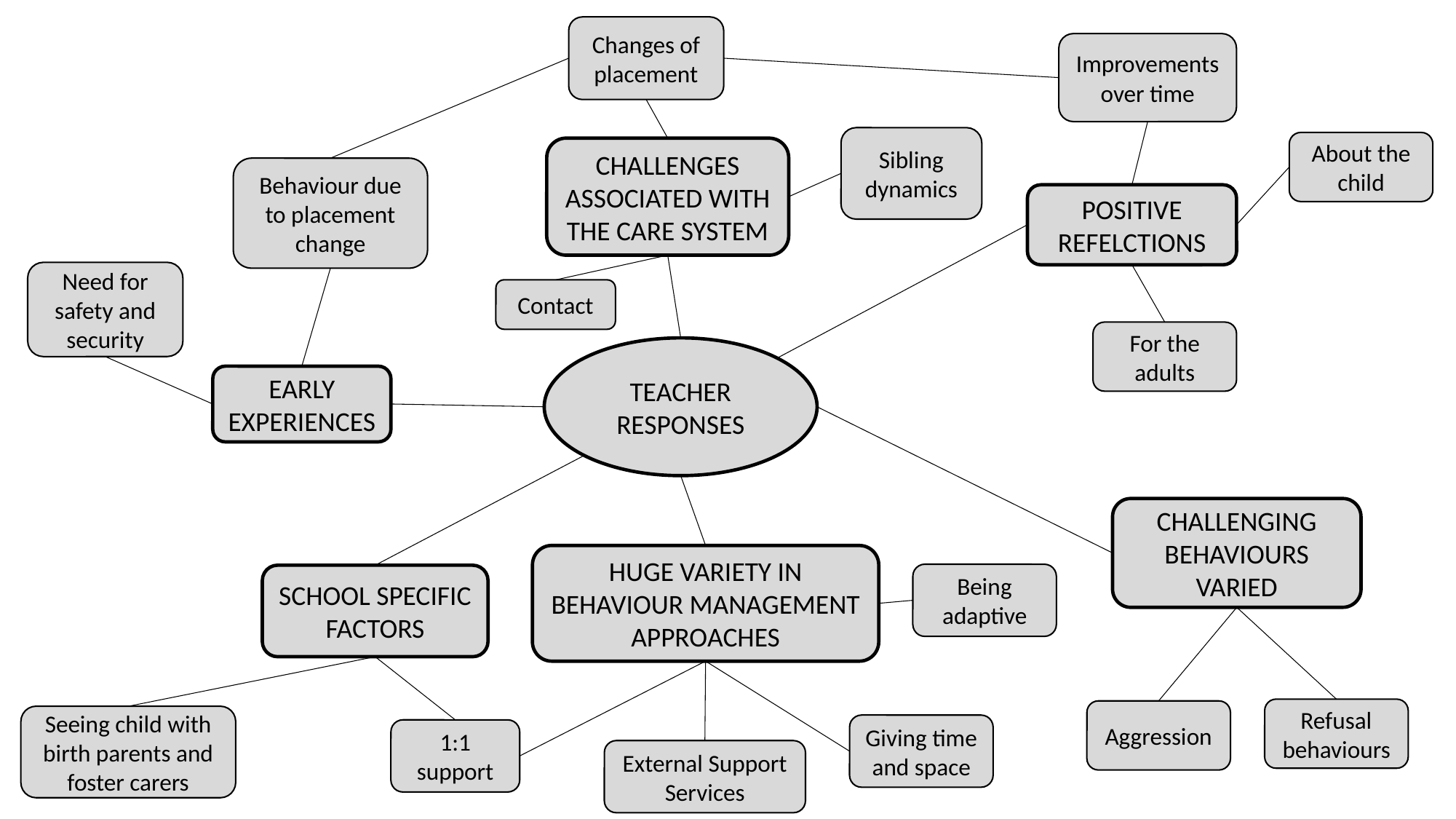

Changes of placement
Improvements over time
Sibling dynamics
About the child
CHALLENGES ASSOCIATED WITH THE CARE SYSTEM
Behaviour due to placement change
POSITIVE REFELCTIONS
Need for safety and security
Contact
For the adults
TEACHER RESPONSES
EARLY EXPERIENCES
CHALLENGING BEHAVIOURS VARIED
HUGE VARIETY IN BEHAVIOUR MANAGEMENT APPROACHES
Being adaptive
SCHOOL SPECIFIC FACTORS
Refusal behaviours
Aggression
Seeing child with birth parents and foster carers
Giving time and space
1:1 support
External Support Services